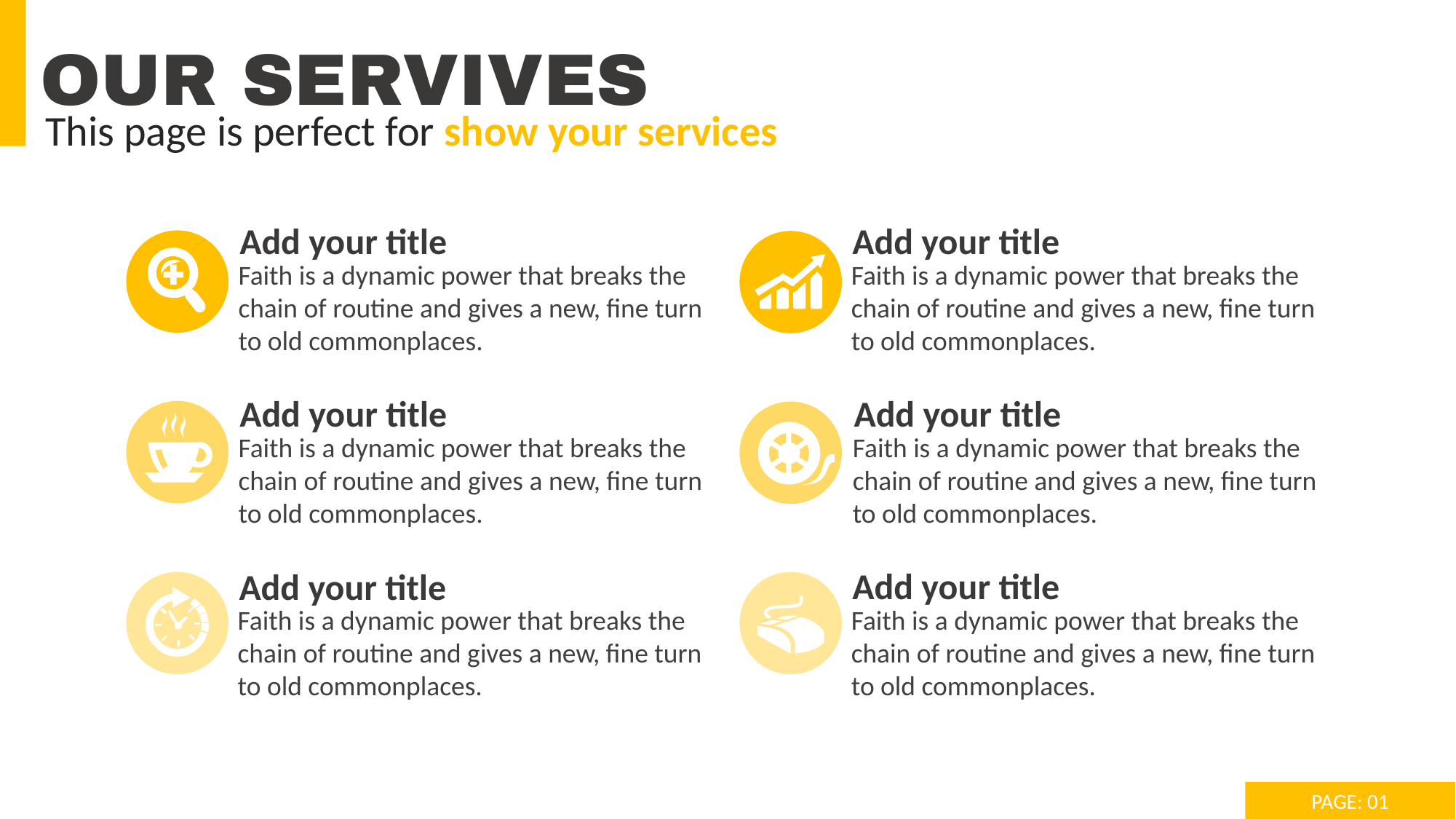

OUR SERVIVES
This page is perfect for show your services
Add your title
Add your title

Faith is a dynamic power that breaks the chain of routine and gives a new, fine turn to old commonplaces.
Faith is a dynamic power that breaks the chain of routine and gives a new, fine turn to old commonplaces.
Add your title
Add your title

Faith is a dynamic power that breaks the chain of routine and gives a new, fine turn to old commonplaces.
Faith is a dynamic power that breaks the chain of routine and gives a new, fine turn to old commonplaces.
Add your title
Add your title

Faith is a dynamic power that breaks the chain of routine and gives a new, fine turn to old commonplaces.
Faith is a dynamic power that breaks the chain of routine and gives a new, fine turn to old commonplaces.
PAGE: 01